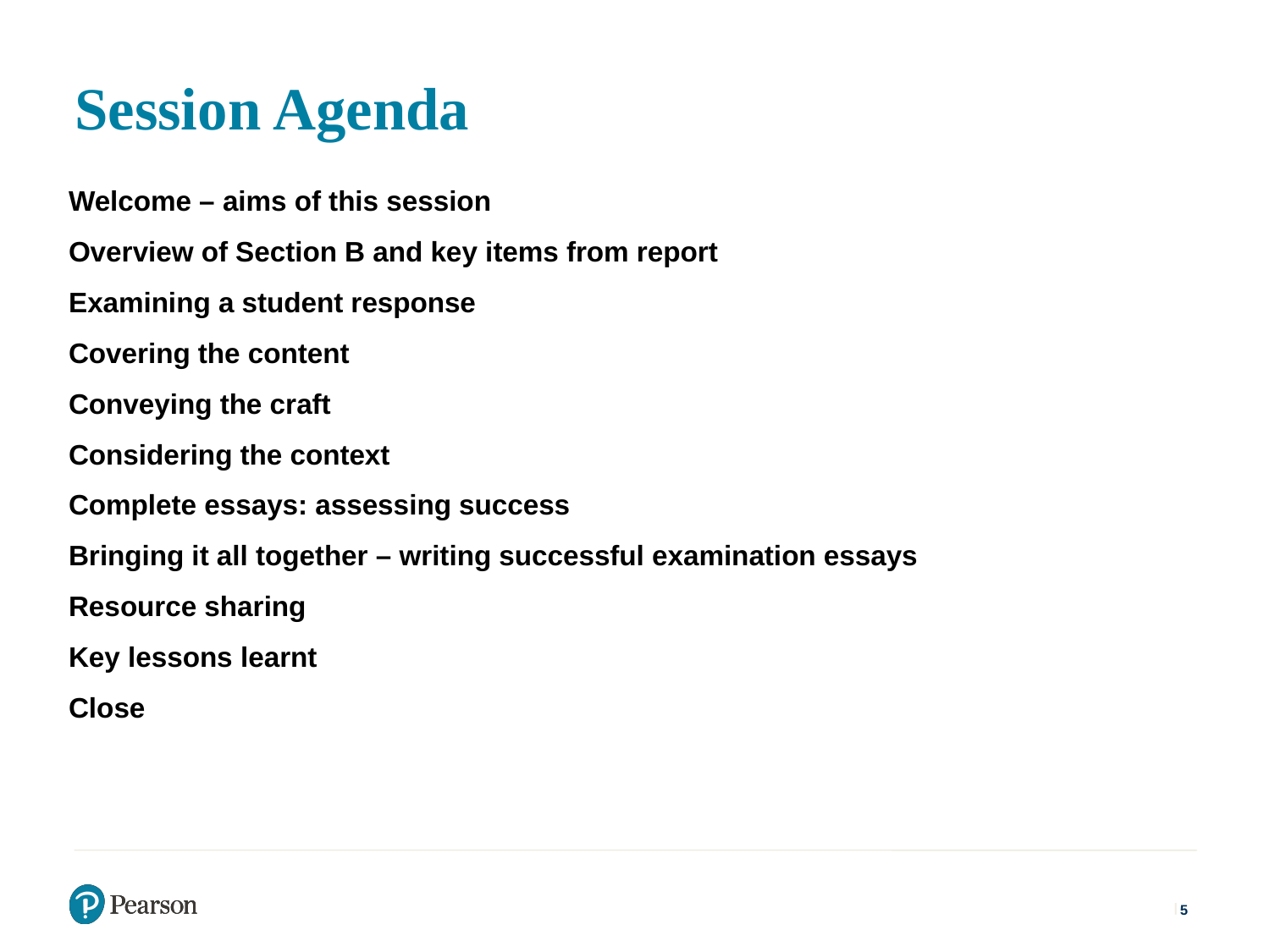

Session Agenda
Welcome – aims of this session
Overview of Section B and key items from report
Examining a student response
Covering the content
Conveying the craft
Considering the context
Complete essays: assessing success
Bringing it all together – writing successful examination essays
Resource sharing
Key lessons learnt
Close

5